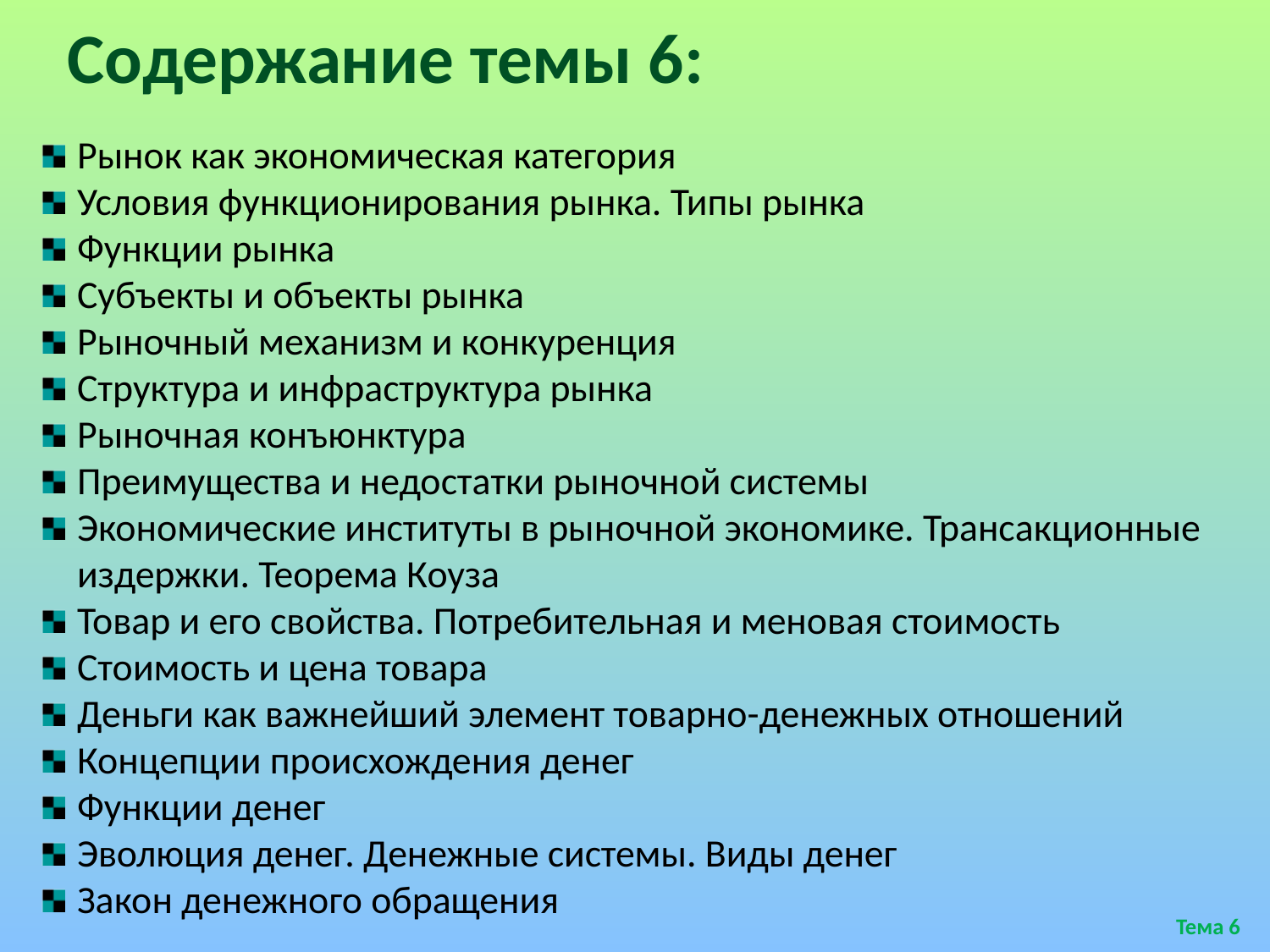

Содержание темы 6:
Рынок как экономическая категория
Условия функционирования рынка. Типы рынка
Функции рынка
Субъекты и объекты рынка
Рыночный механизм и конкуренция
Структура и инфраструктура рынка
Рыночная конъюнктура
Преимущества и недостатки рыночной системы
Экономические институты в рыночной экономике. Трансакционные издержки. Теорема Коуза
Товар и его свойства. Потребительная и меновая стоимость
Стоимость и цена товара
Деньги как важнейший элемент товарно-денежных отношений
Концепции происхождения денег
Функции денег
Эволюция денег. Денежные системы. Виды денег
Закон денежного обращения
Тема 6